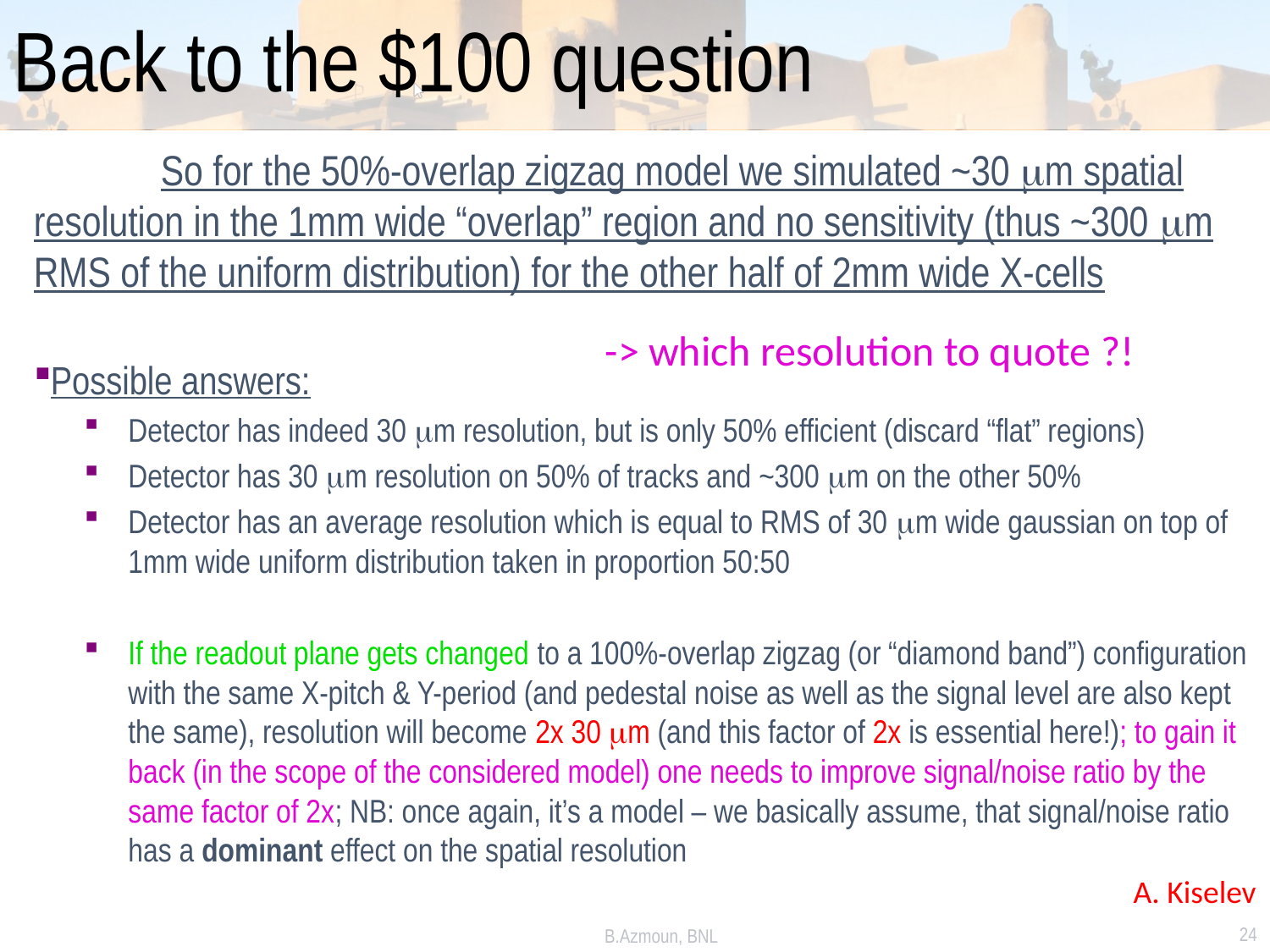

# Back to the $100 question
	So for the 50%-overlap zigzag model we simulated ~30 μm spatial resolution in the 1mm wide “overlap” region and no sensitivity (thus ~300 μm RMS of the uniform distribution) for the other half of 2mm wide X-cells
-> which resolution to quote ?!
Possible answers:
Detector has indeed 30 μm resolution, but is only 50% efficient (discard “flat” regions)
Detector has 30 μm resolution on 50% of tracks and ~300 μm on the other 50%
Detector has an average resolution which is equal to RMS of 30 μm wide gaussian on top of 1mm wide uniform distribution taken in proportion 50:50

If the readout plane gets changed to a 100%-overlap zigzag (or “diamond band”) configuration with the same X-pitch & Y-period (and pedestal noise as well as the signal level are also kept the same), resolution will become 2x 30 μm (and this factor of 2x is essential here!); to gain it back (in the scope of the considered model) one needs to improve signal/noise ratio by the same factor of 2x; NB: once again, it’s a model – we basically assume, that signal/noise ratio has a dominant effect on the spatial resolution

A. Kiselev
B.Azmoun, BNL
24